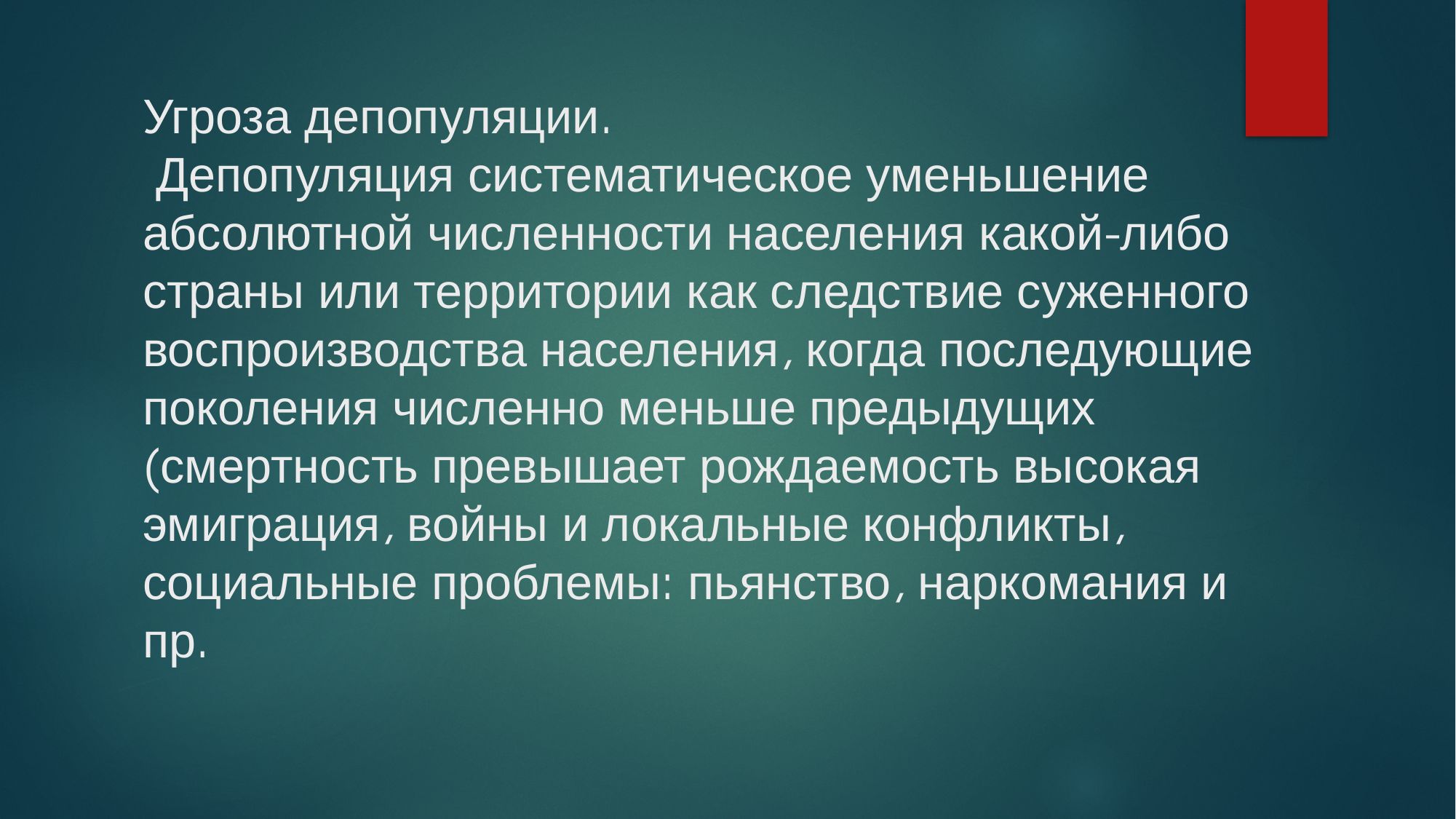

# Угроза депопуляции. Депопуляция систематическое уменьшение абсолютной численности населения какой-либо страны или территории как следствие суженного воспроизводства населения, когда последующие поколения численно меньше предыдущих (смертность превышает рождаемость высокая эмиграция, войны и локальные конфликты, социальные проблемы: пьянство, наркомания и пр.